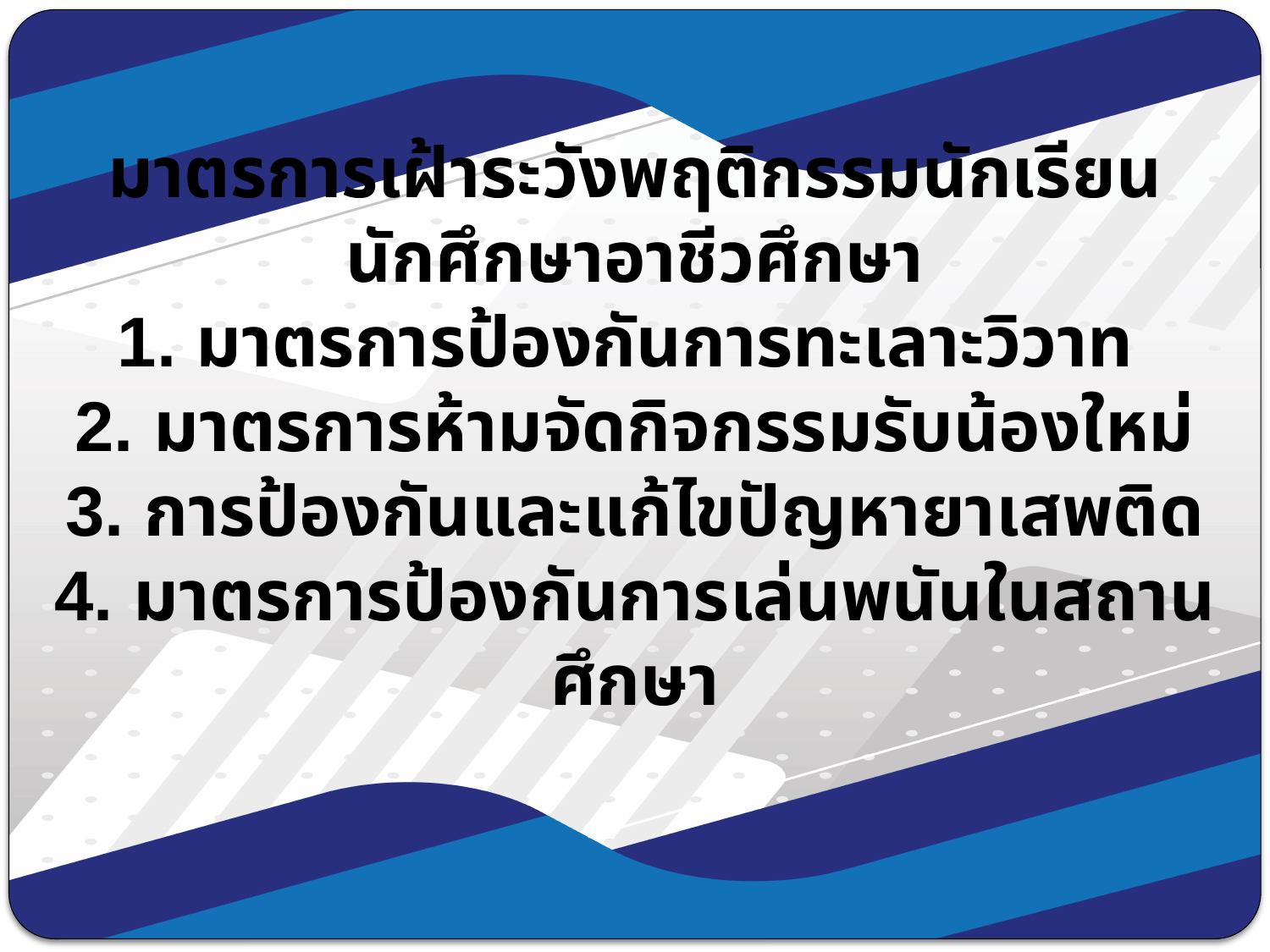

# มาตรการเฝ้าระวังพฤติกรรมนักเรียนนักศึกษาอาชีวศึกษา 1. มาตรการป้องกันการทะเลาะวิวาท 2. มาตรการห้ามจัดกิจกรรมรับน้องใหม่ 3. การป้องกันและแก้ไขปัญหายาเสพติด 4. มาตรการป้องกันการเล่นพนันในสถานศึกษา